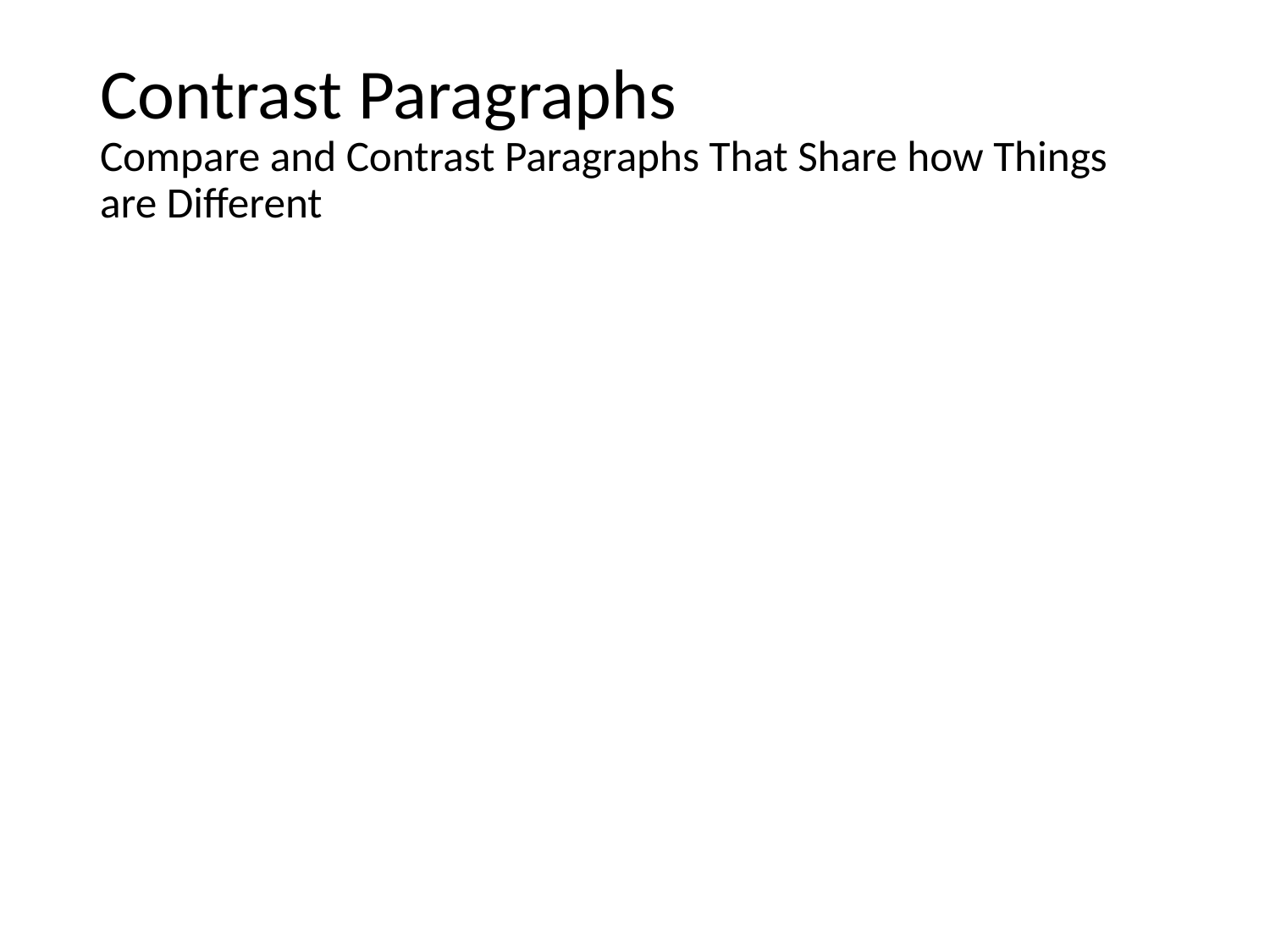

# Contrast Paragraphs Compare and Contrast Paragraphs That Share how Things are Different